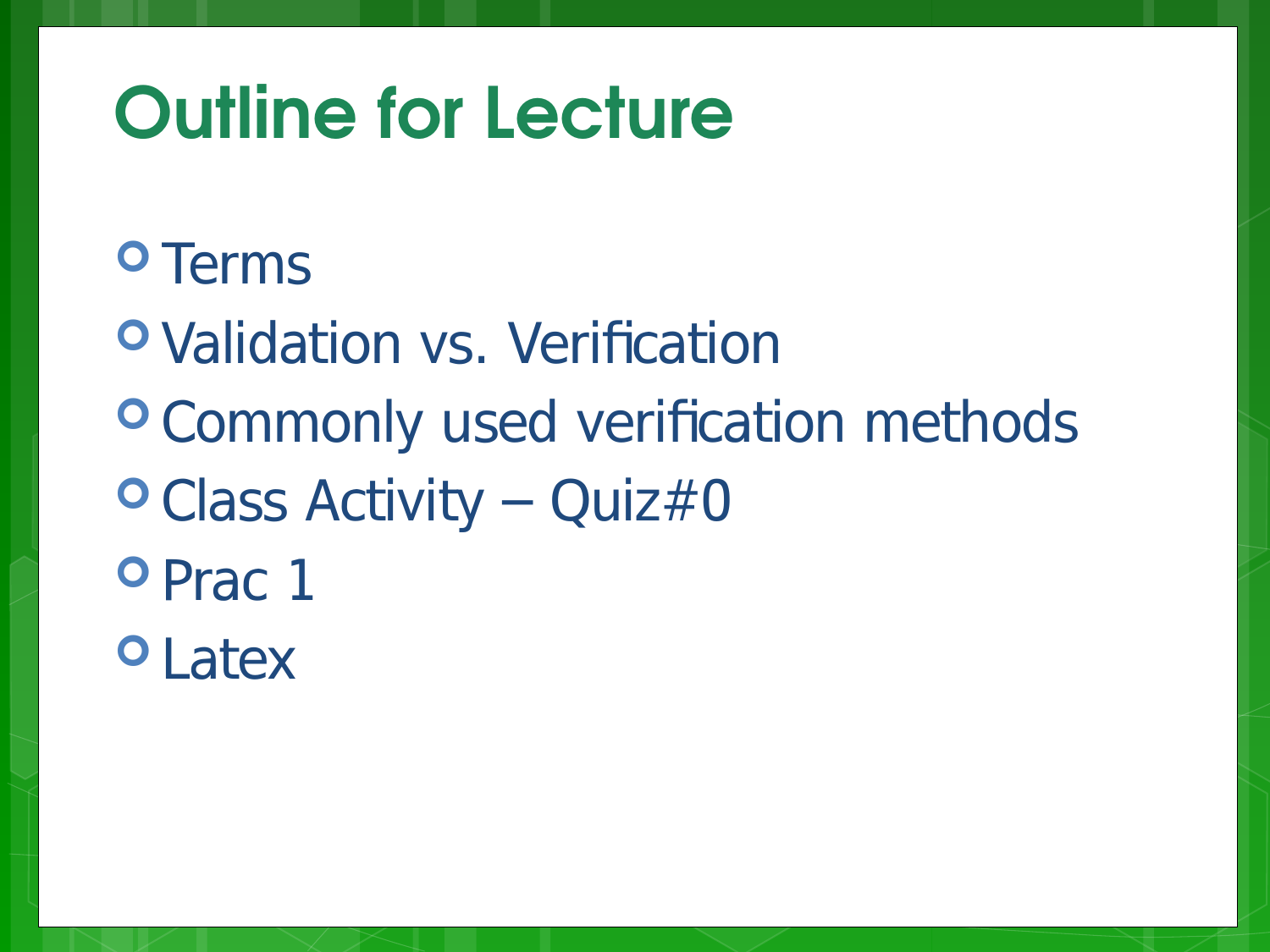

# Outline for Lecture
Terms
Validation vs. Verification
Commonly used verification methods
Class Activity – Quiz#0
Prac 1
Latex